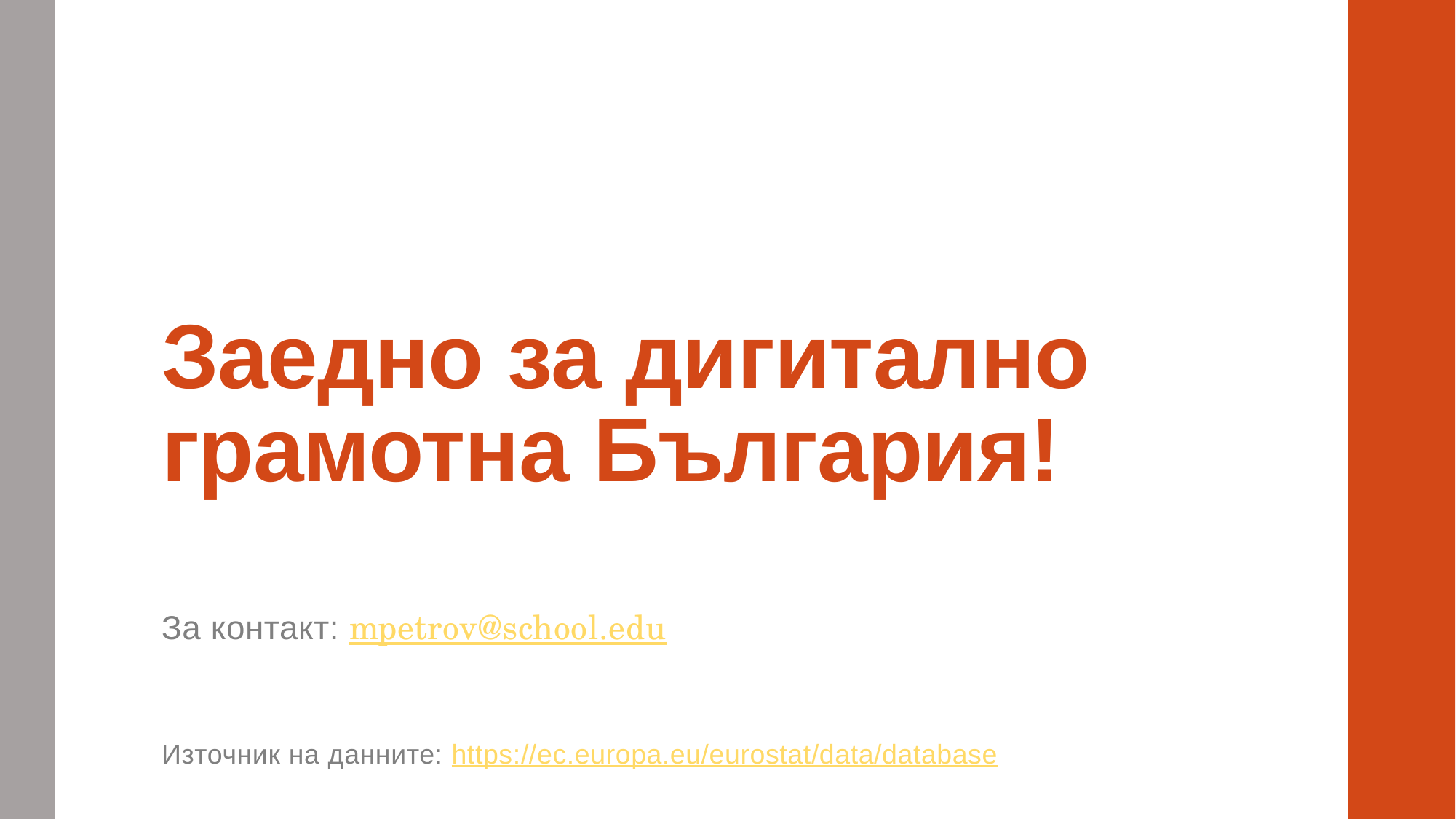

# Заедно за дигитално грамотна България!
За контакт: mpetrov@school.edu

Източник на данните: https://ec.europa.eu/eurostat/data/database